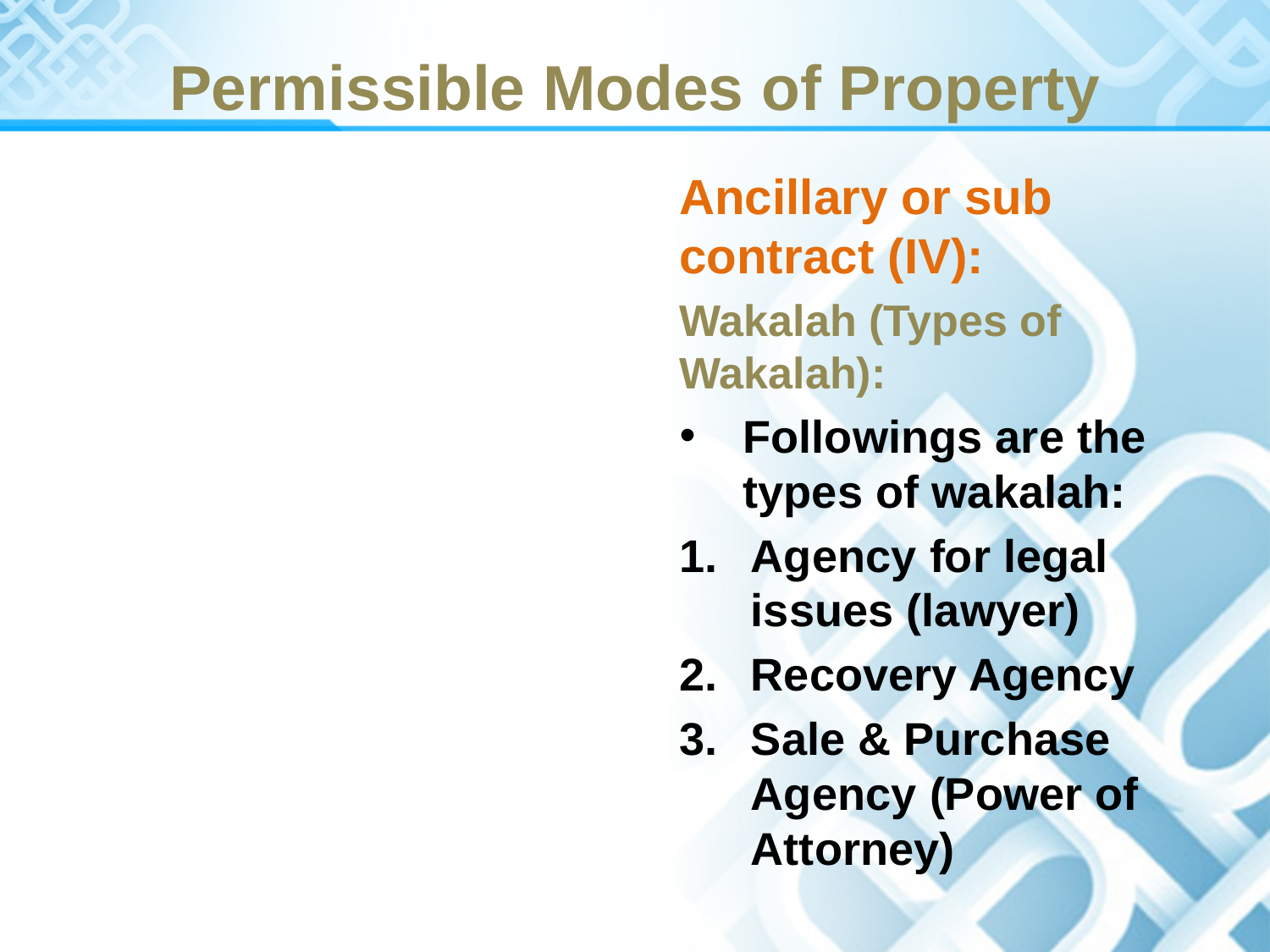

Permissible Modes of Property
Ancillary or sub contract (IV):
Wakalah (Types of Wakalah):
Followings are the types of wakalah:
Agency for legal issues (lawyer)
Recovery Agency
Sale & Purchase Agency (Power of Attorney)